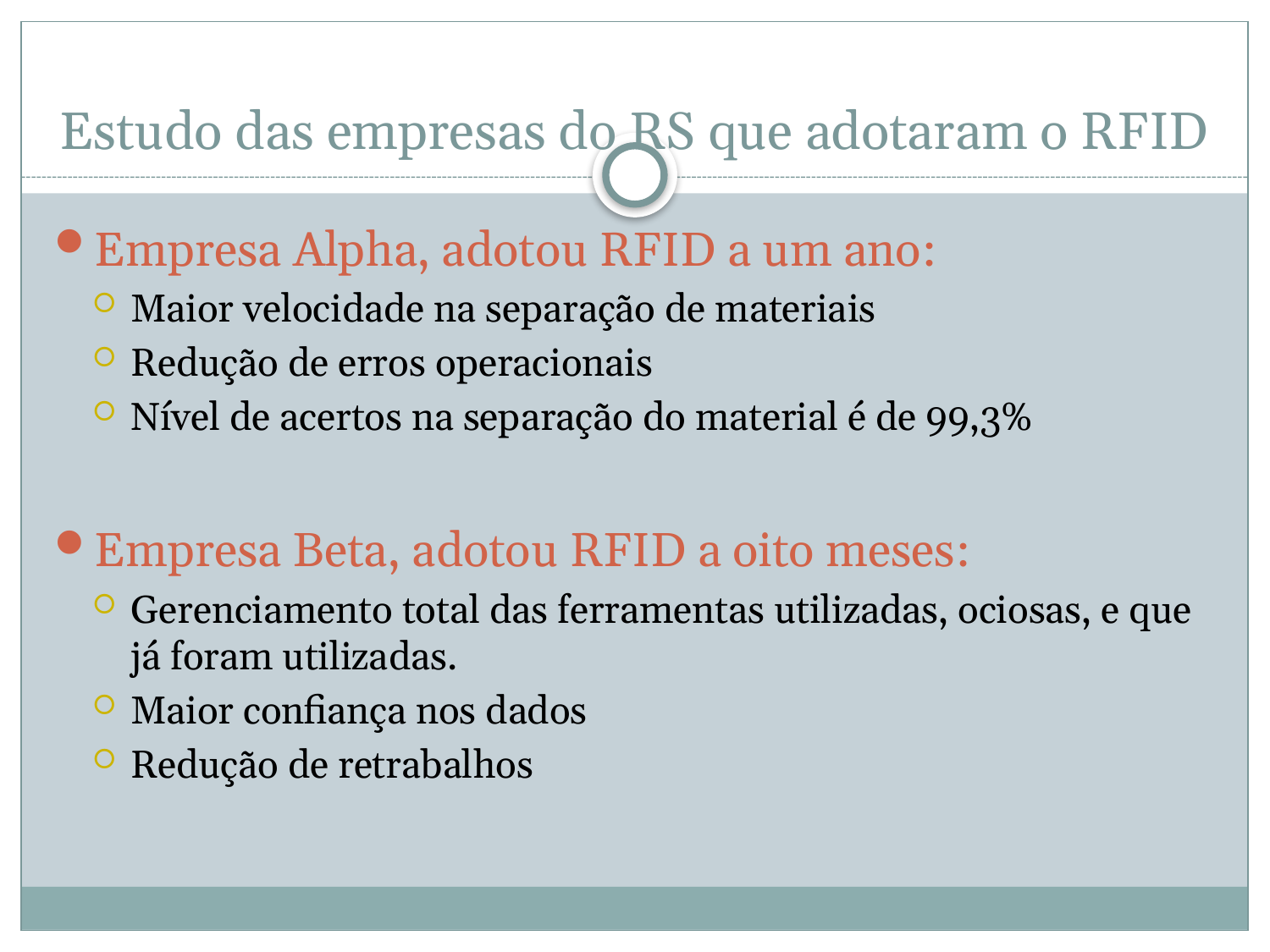

# Estudo das empresas do RS que adotaram o RFID
Empresa Alpha, adotou RFID a um ano:
Maior velocidade na separação de materiais
Redução de erros operacionais
Nível de acertos na separação do material é de 99,3%

Empresa Beta, adotou RFID a oito meses:
Gerenciamento total das ferramentas utilizadas, ociosas, e que já foram utilizadas.
Maior confiança nos dados
Redução de retrabalhos